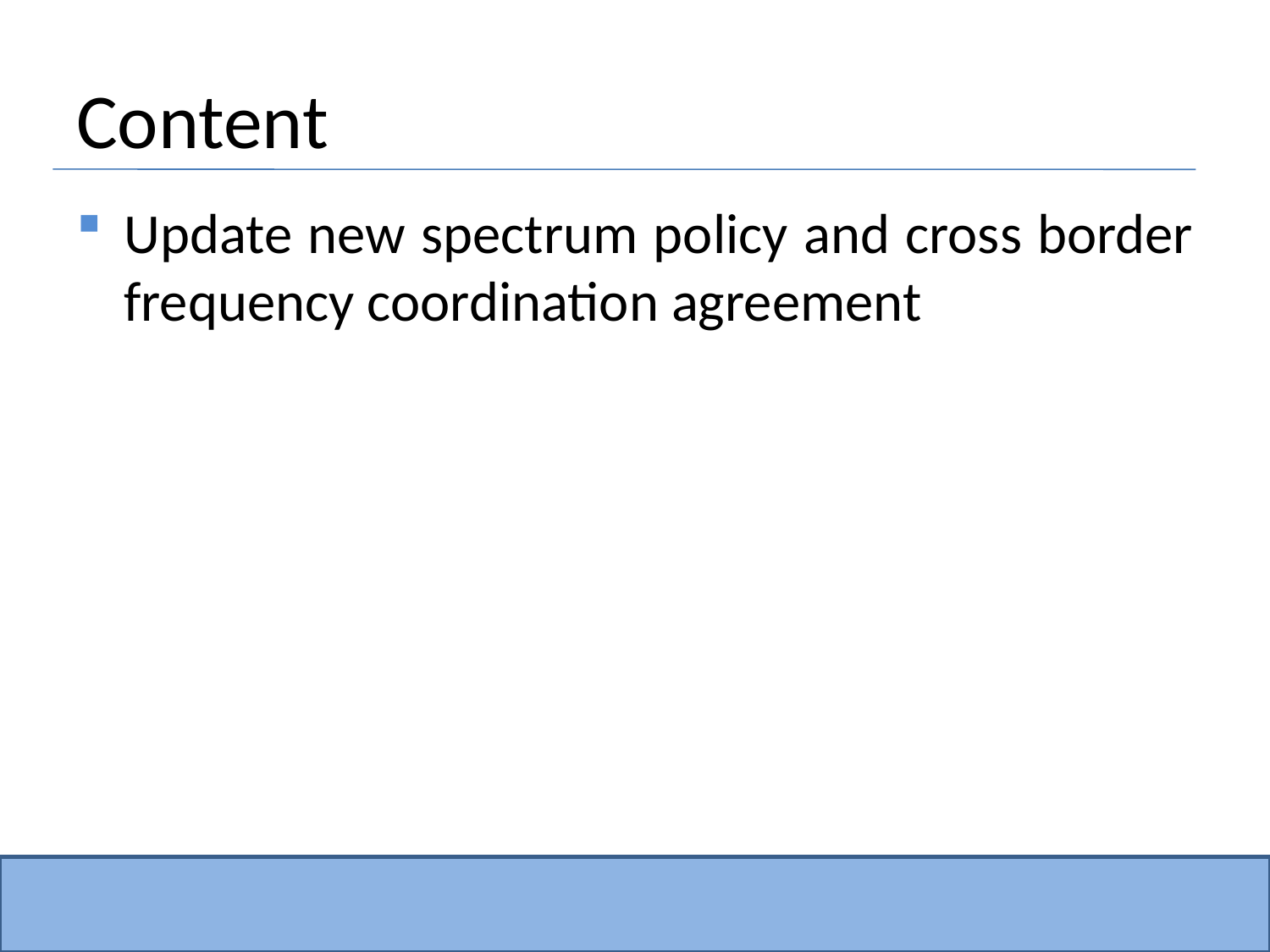

# Content
Update new spectrum policy and cross border frequency coordination agreement